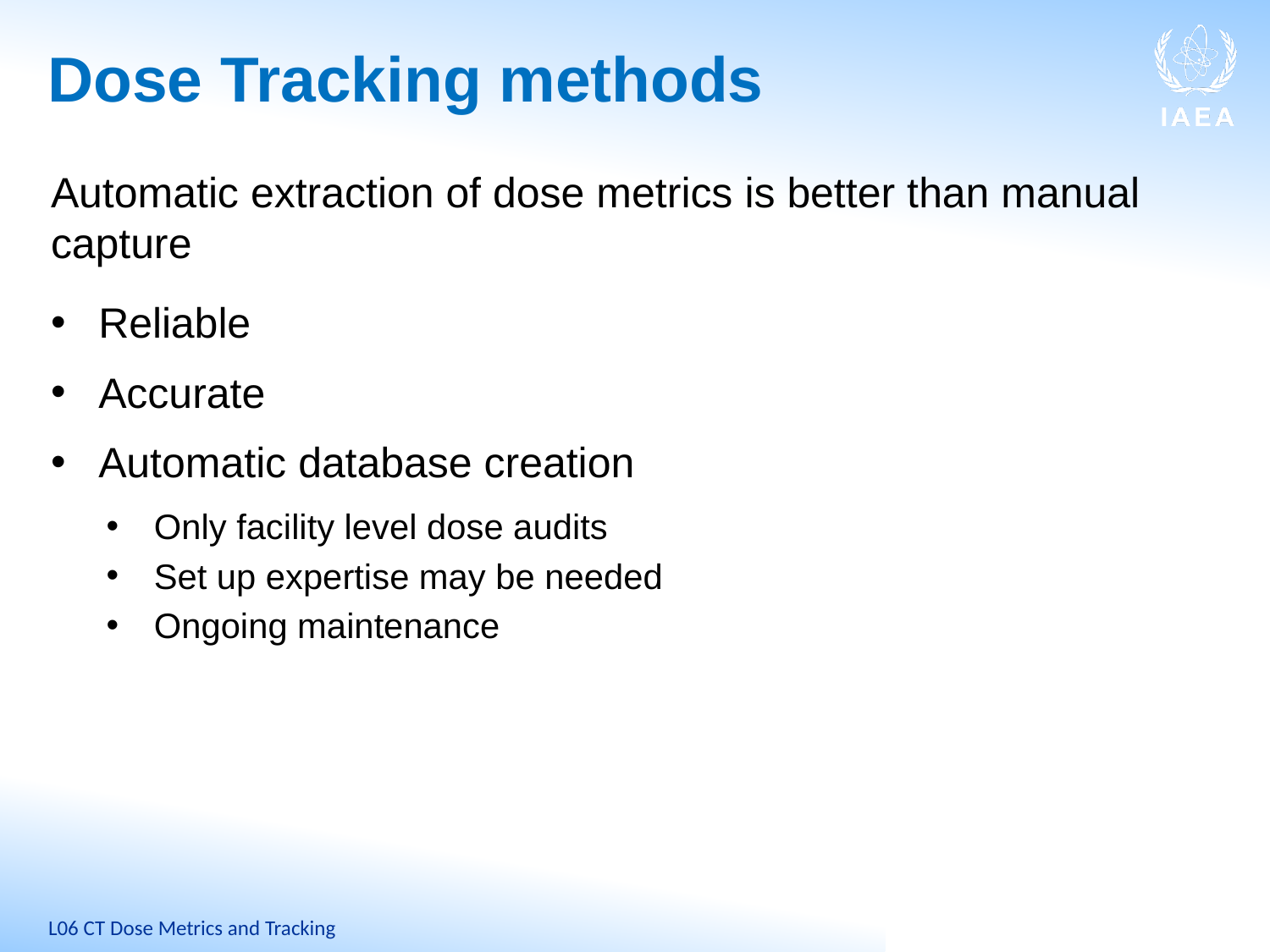

# Dose Tracking methods
Automatic extraction of dose metrics is better than manual capture
Reliable
Accurate
Automatic database creation
Only facility level dose audits
Set up expertise may be needed
Ongoing maintenance